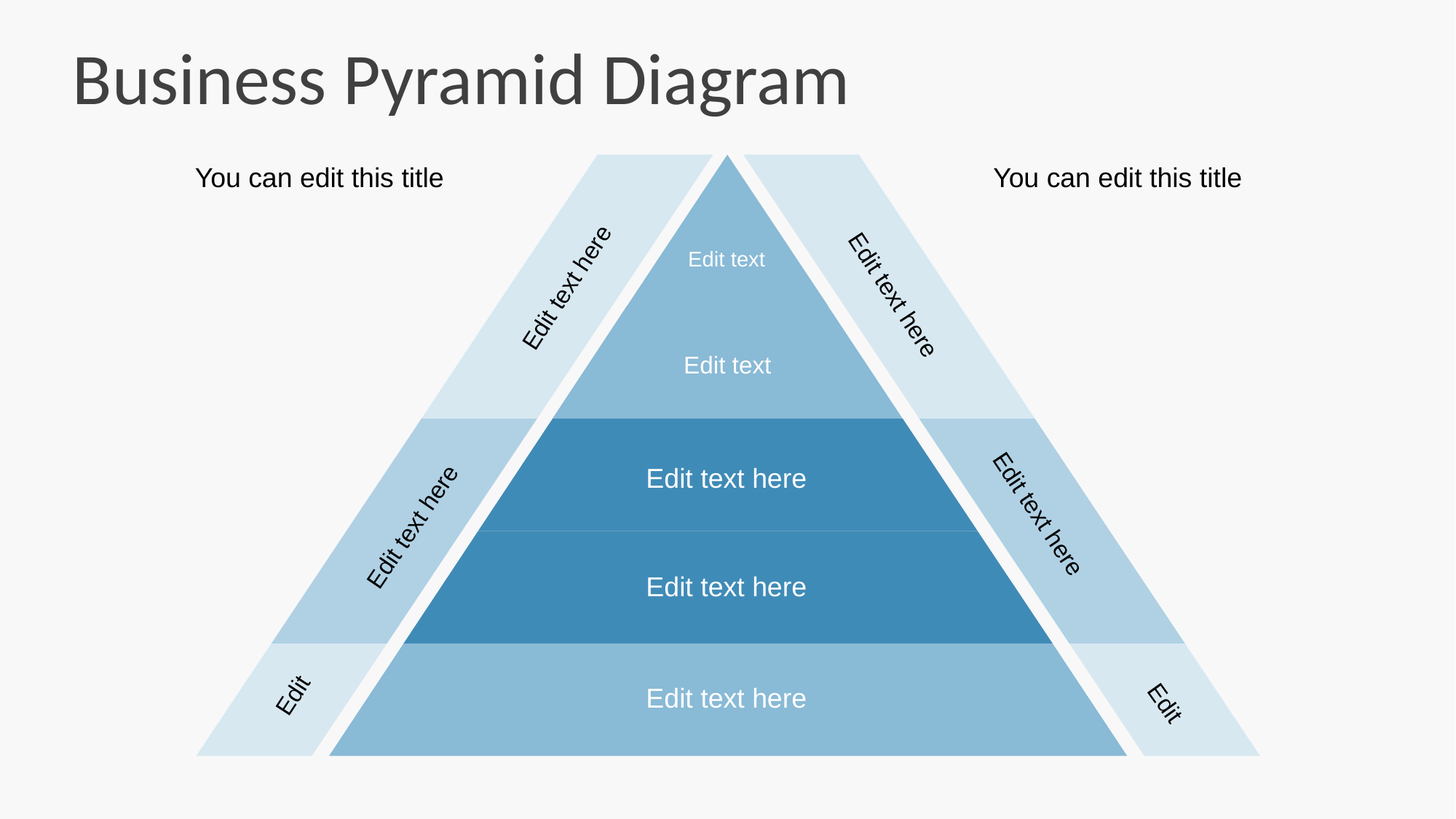

# Business Pyramid Diagram
You can edit this title

Edit text
Edit text here
Edit text here

Edit text

Edit text here
Edit text here
Edit text here

Edit text here

Edit
Edit text here
Edit
You can edit this title